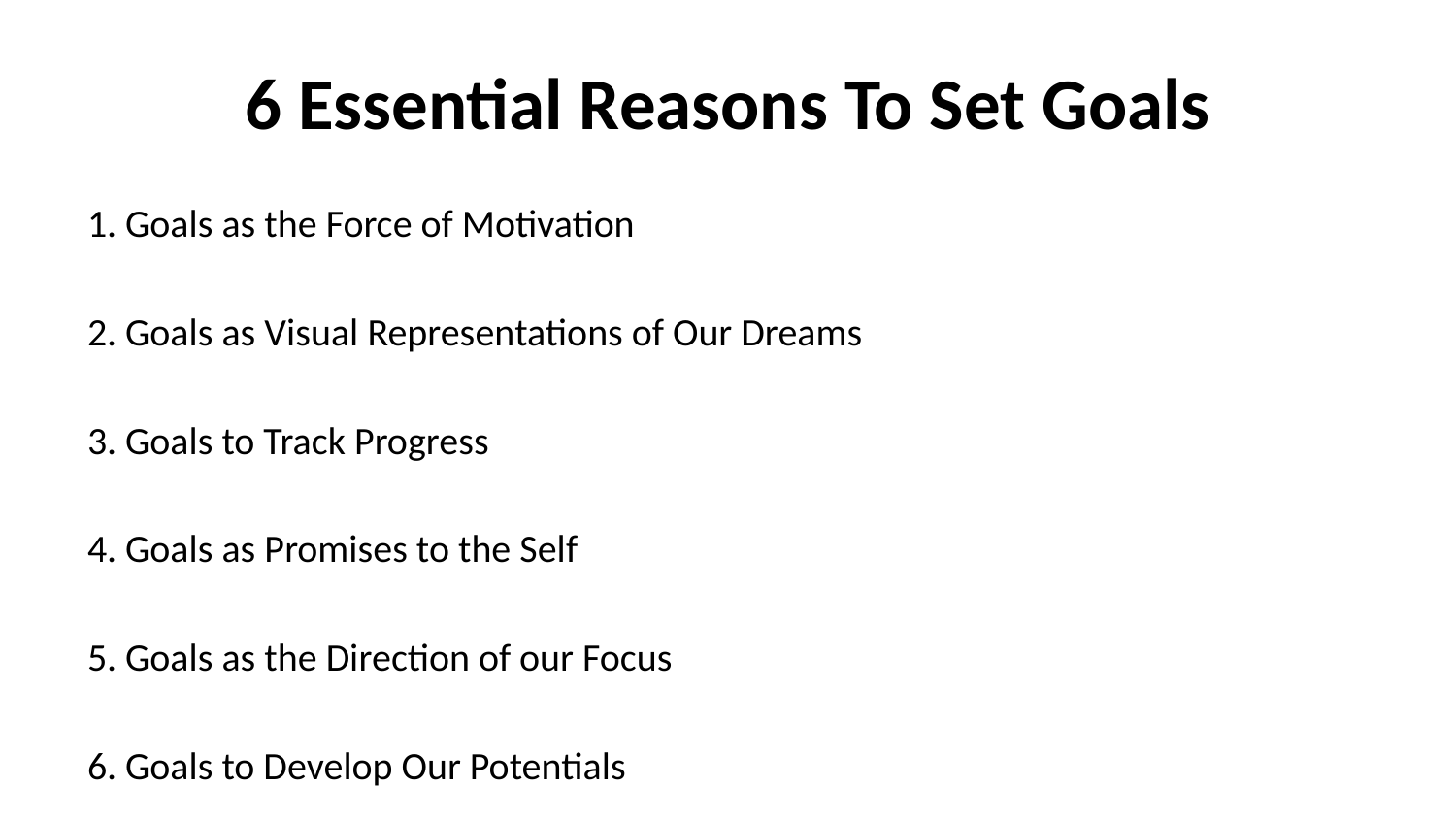

# 6 Essential Reasons To Set Goals
1. Goals as the Force of Motivation

2. Goals as Visual Representations of Our Dreams

3. Goals to Track Progress

4. Goals as Promises to the Self

5. Goals as the Direction of our Focus

6. Goals to Develop Our Potentials